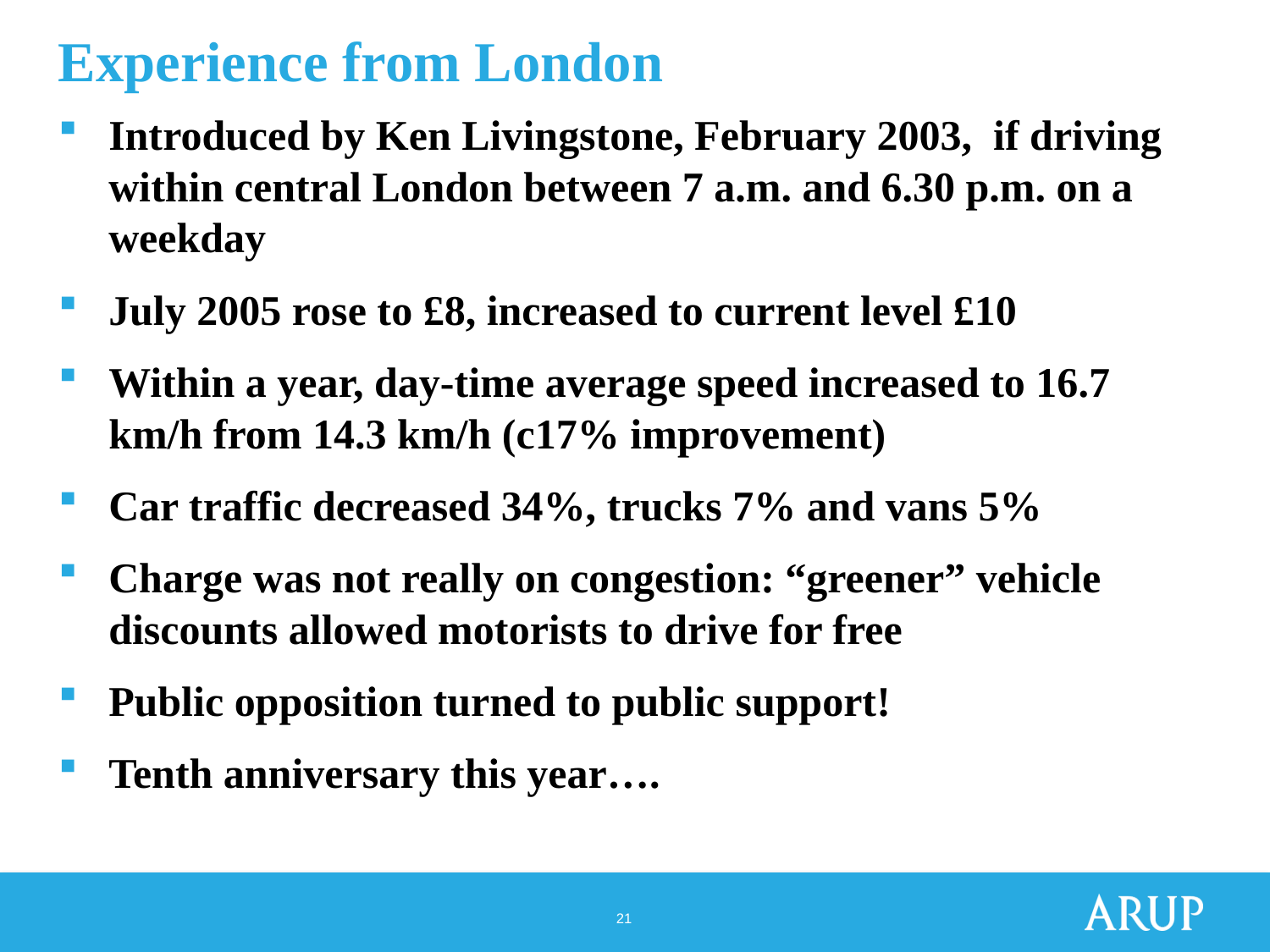

# Experience from London
Introduced by Ken Livingstone, February 2003,  if driving within central London between 7 a.m. and 6.30 p.m. on a weekday
July 2005 rose to £8, increased to current level £10
Within a year, day-time average speed increased to 16.7 km/h from 14.3 km/h (c17% improvement)
Car traffic decreased 34%, trucks 7% and vans 5%
Charge was not really on congestion: “greener” vehicle discounts allowed motorists to drive for free
Public opposition turned to public support!
Tenth anniversary this year….